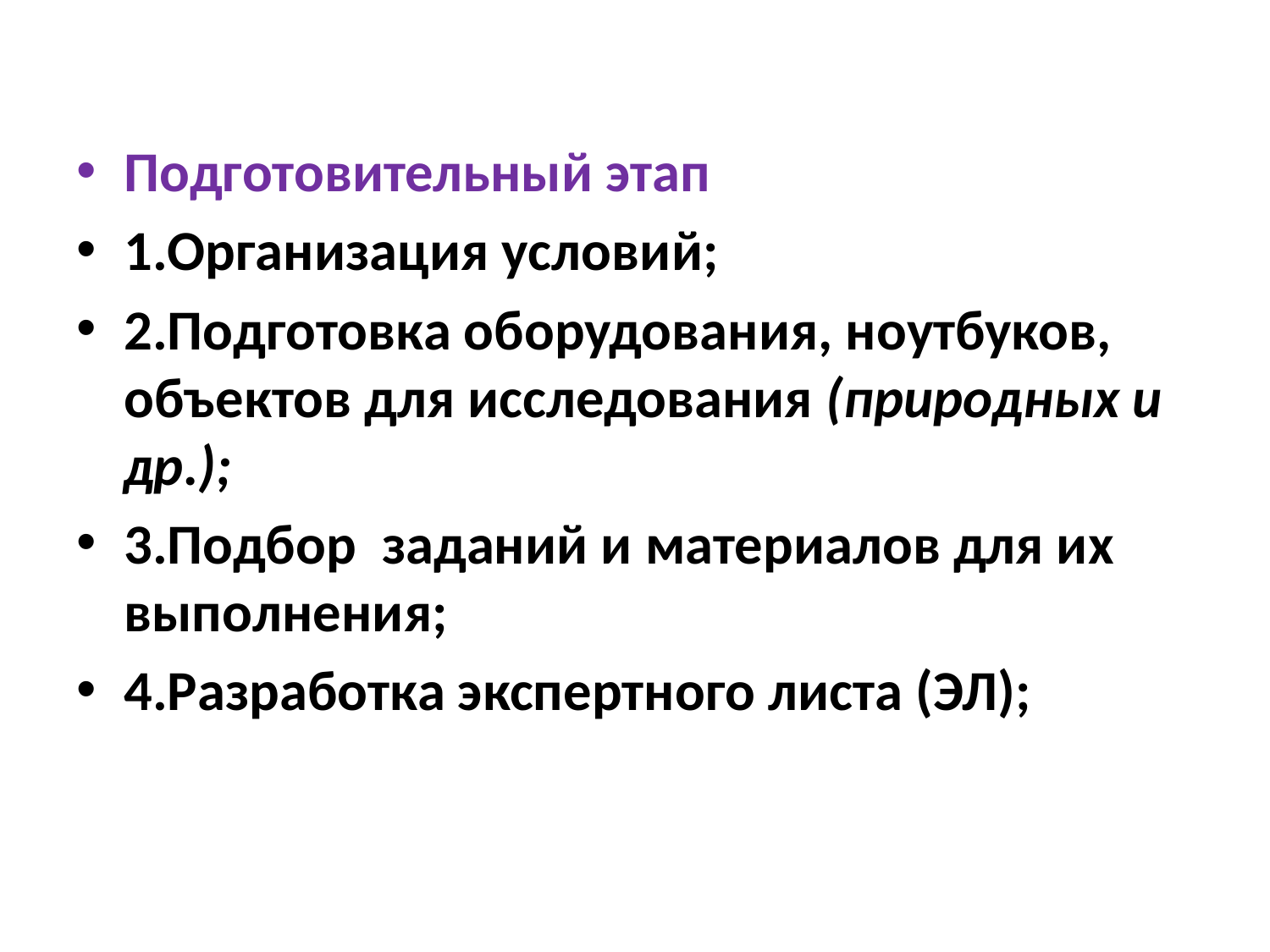

#
Подготовительный этап
1.Организация условий;
2.Подготовка оборудования, ноутбуков,  объектов для исследования (природных и др.);
3.Подбор  заданий и материалов для их выполнения;
4.Разработка экспертного листа (ЭЛ);